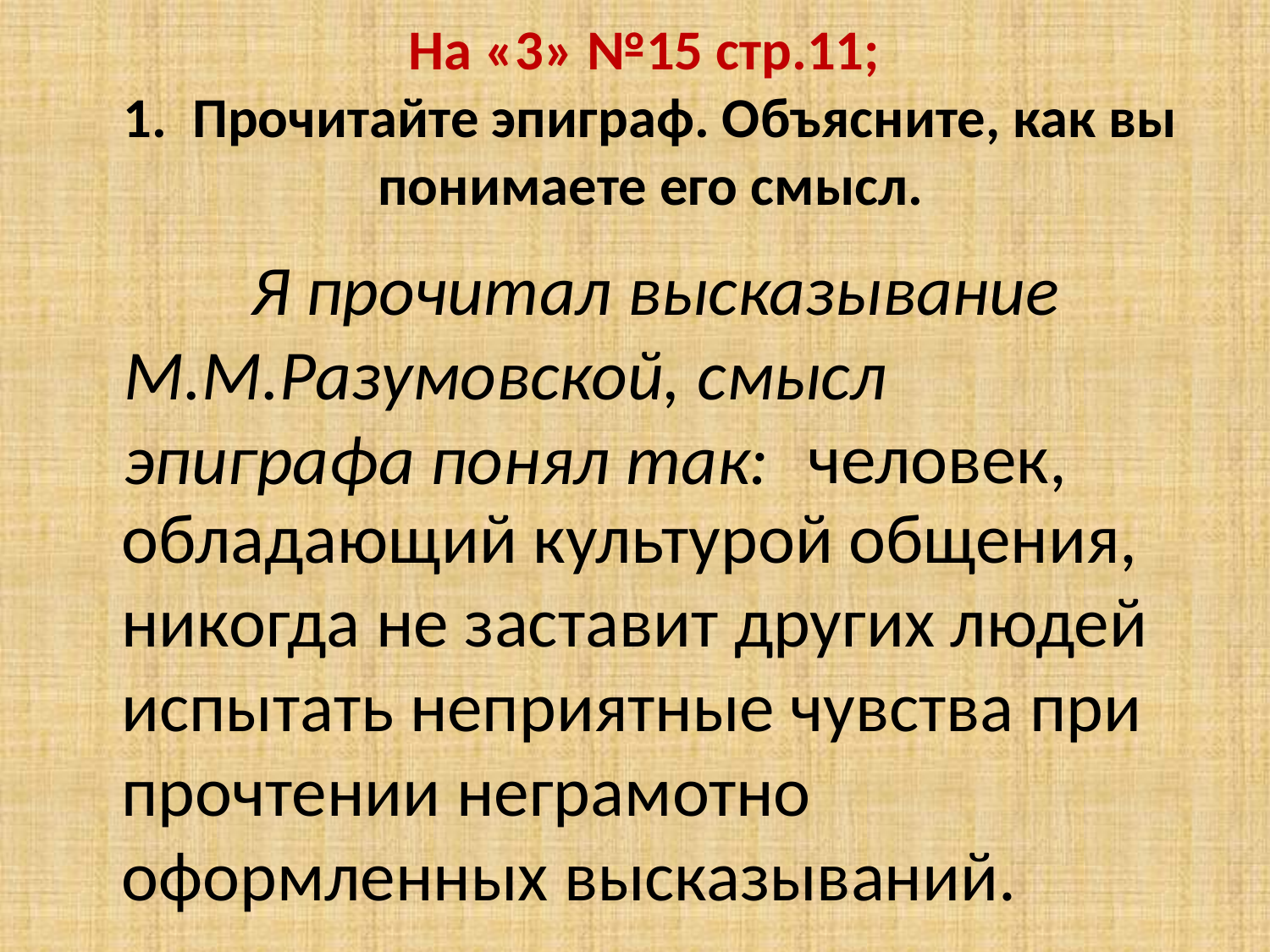

# На «3» №15 стр.11; 1.  Прочитайте эпиграф. Объясните, как вы понимаете его смысл.
		Я прочитал высказывание М.М.Разумовской, смысл эпиграфа понял так:

человек,
обладающий культурой общения, никогда не заставит других людей испытать неприятные чувства при прочтении неграмотно оформленных высказываний.